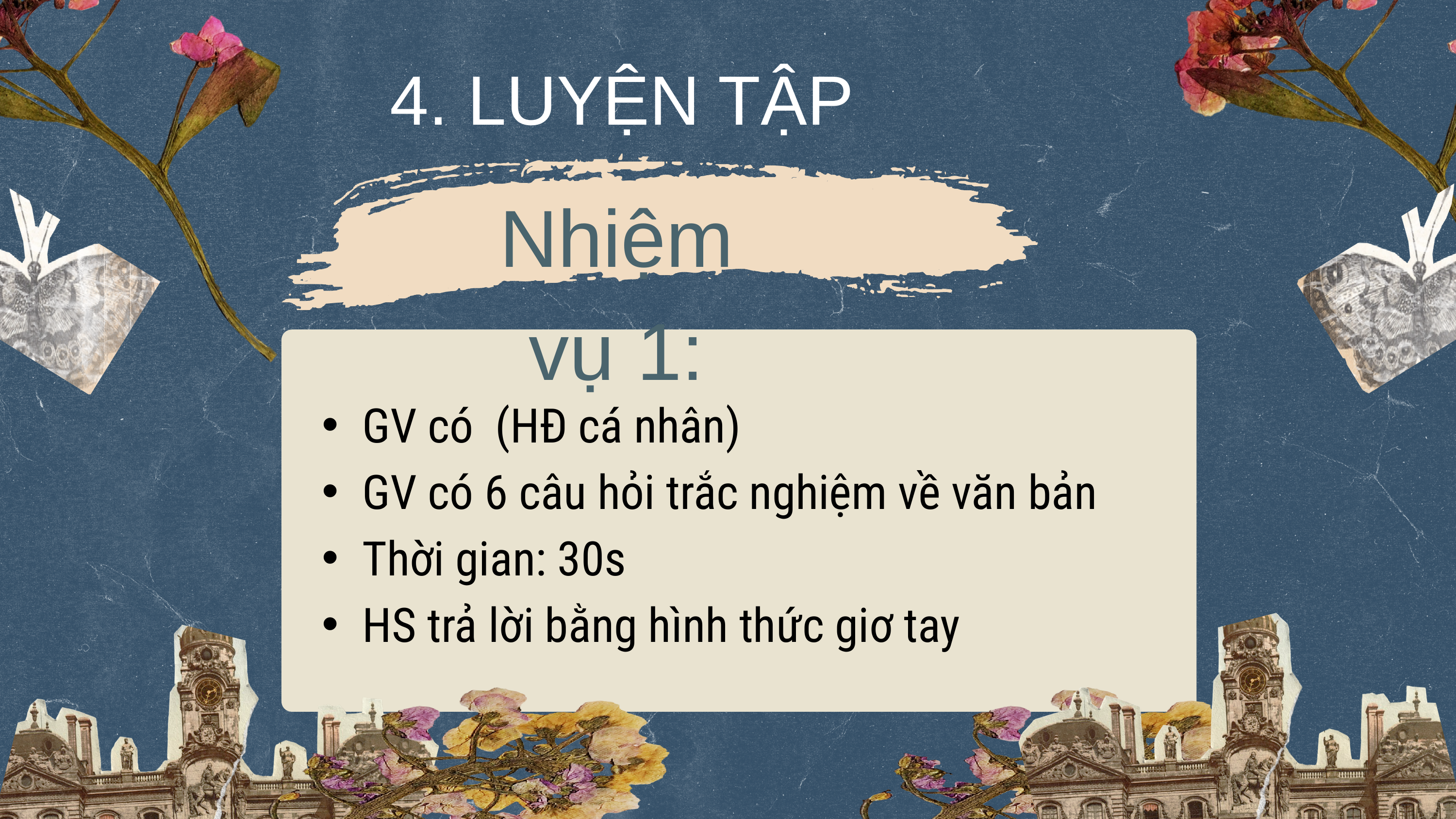

4. LUYỆN TẬP

Nhiệm vụ 1:

GV có  (HĐ cá nhân)
GV có 6 câu hỏi trắc nghiệm về văn bản
Thời gian: 30s
HS trả lời bằng hình thức giơ tay